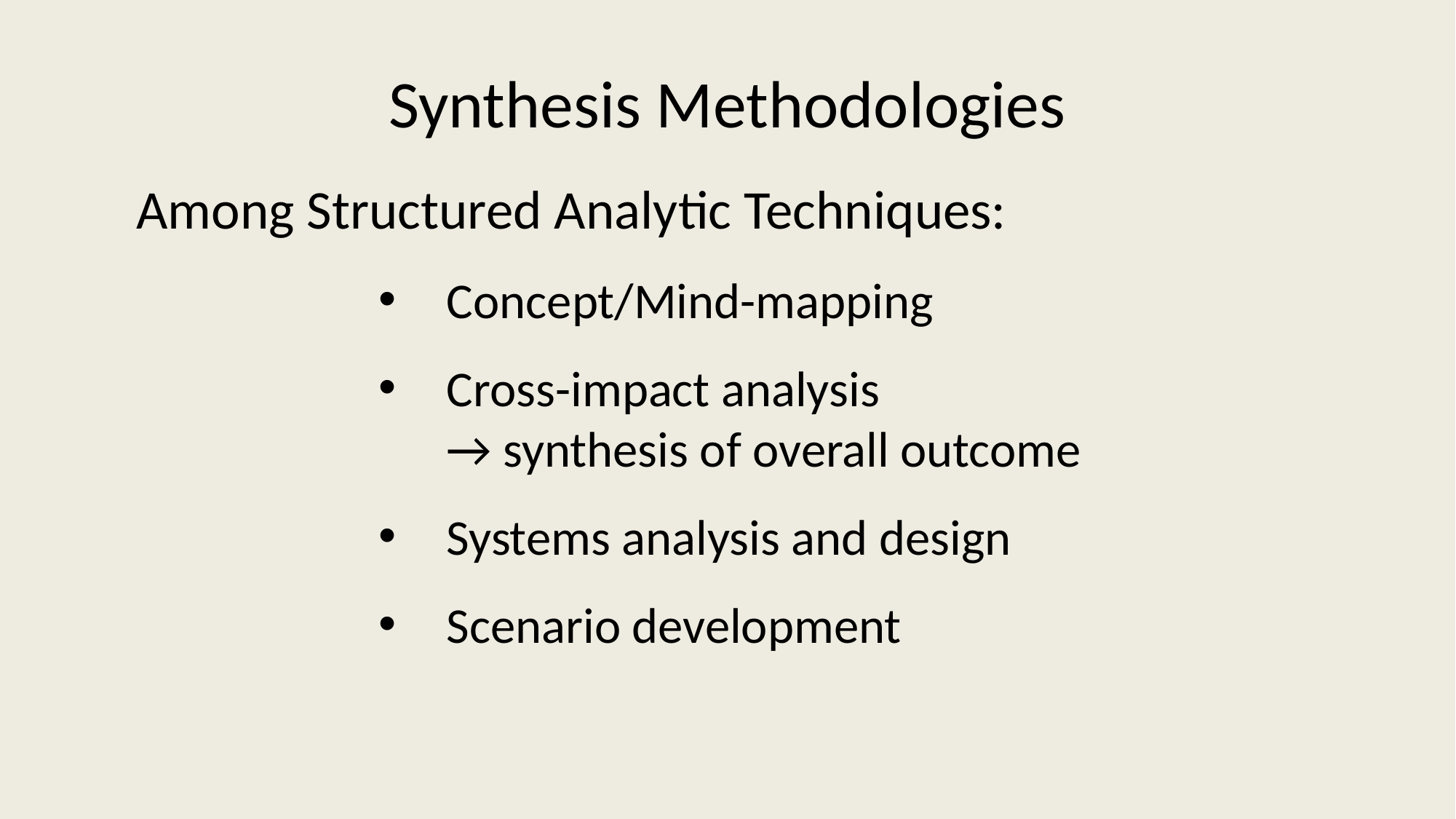

# Synthesis Methodologies
Among Structured Analytic Techniques:
Concept/Mind-mapping
Cross-impact analysis
→ synthesis of overall outcome
Systems analysis and design
Scenario development